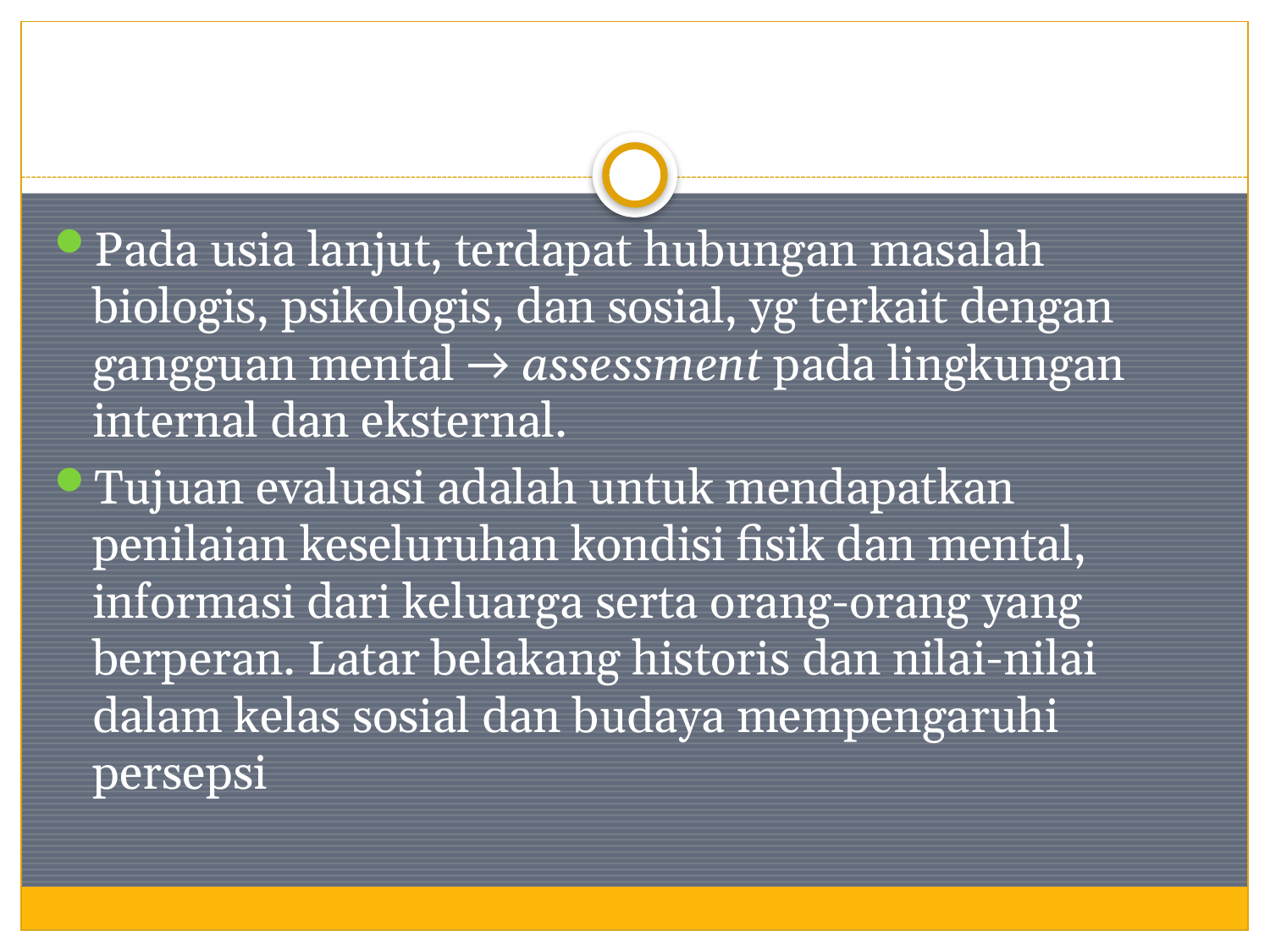

#
Pada usia lanjut, terdapat hubungan masalah  biologis, psikologis, dan sosial, yg terkait dengan gangguan mental → assessment pada lingkungan internal dan eksternal.
Tujuan evaluasi adalah untuk mendapatkan penilaian keseluruhan kondisi fisik dan mental, informasi dari keluarga serta orang-orang yang berperan. Latar belakang historis dan nilai-nilai dalam kelas sosial dan budaya mempengaruhi persepsi